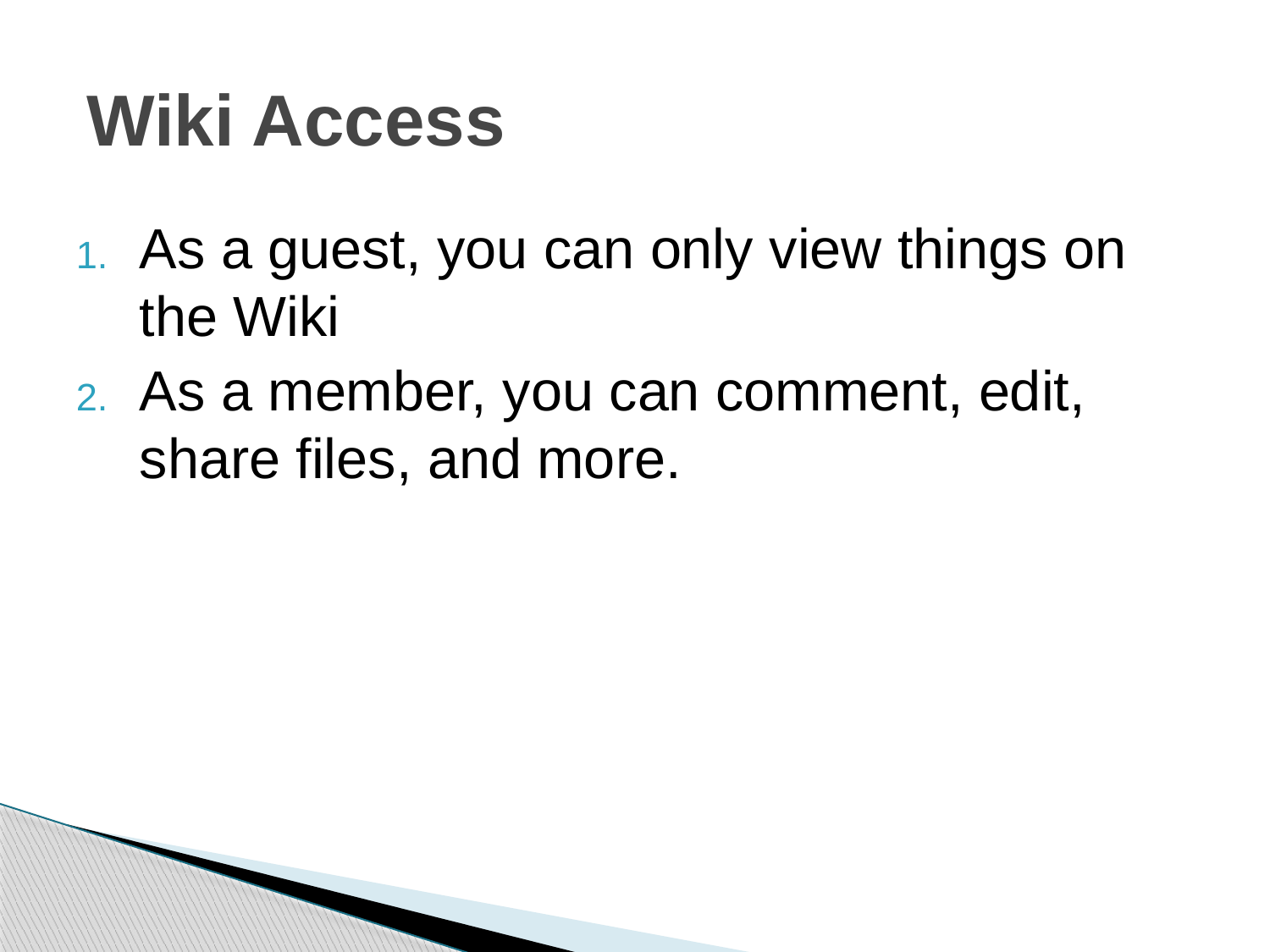

# Wiki Access
As a guest, you can only view things on the Wiki
As a member, you can comment, edit, share files, and more.